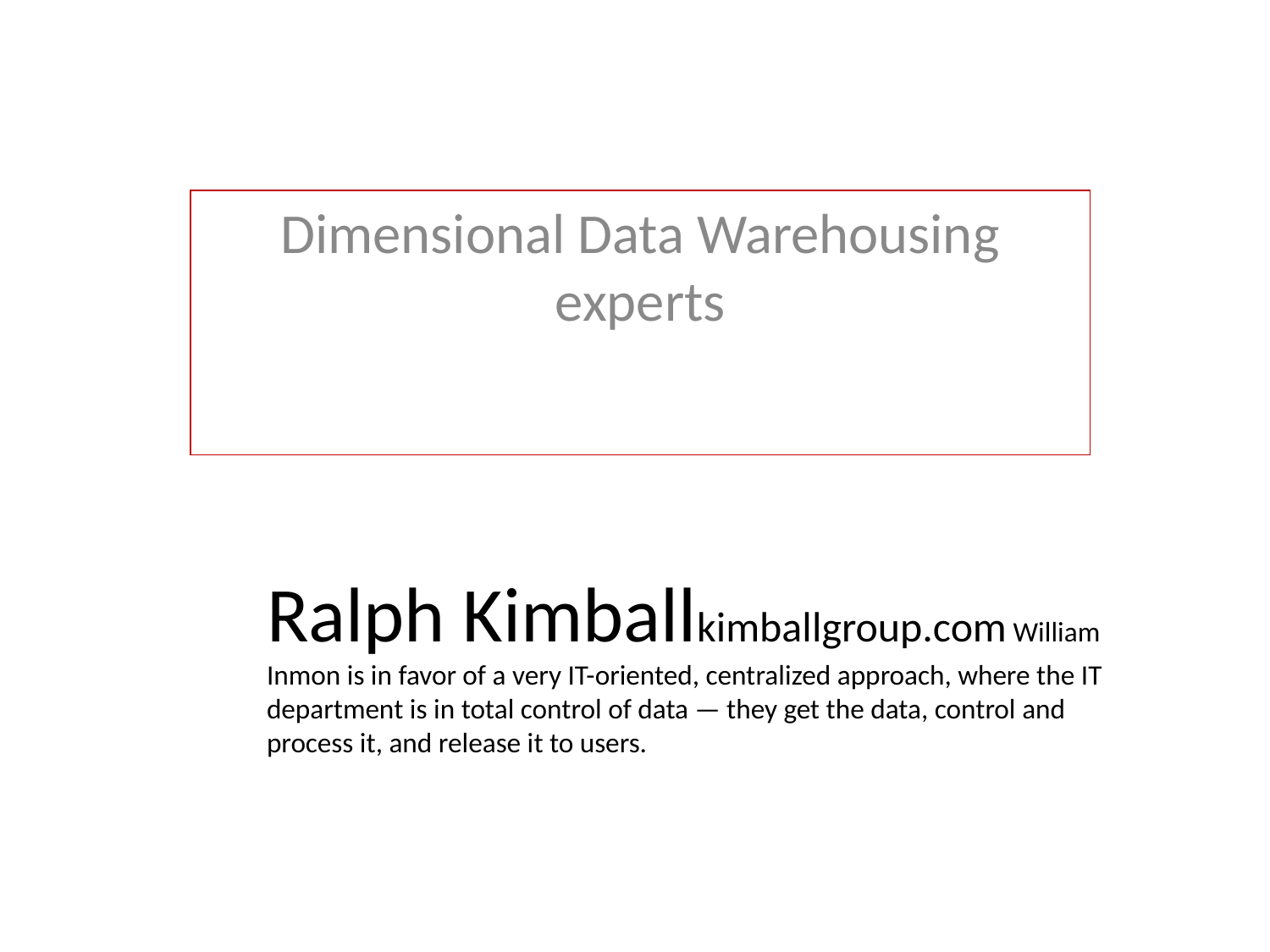

Dimensional Data Warehousing experts
# Ralph Kimballkimballgroup.com William Inmon is in favor of a very IT-oriented, centralized approach, where the IT department is in total control of data — they get the data, control and process it, and release it to users.